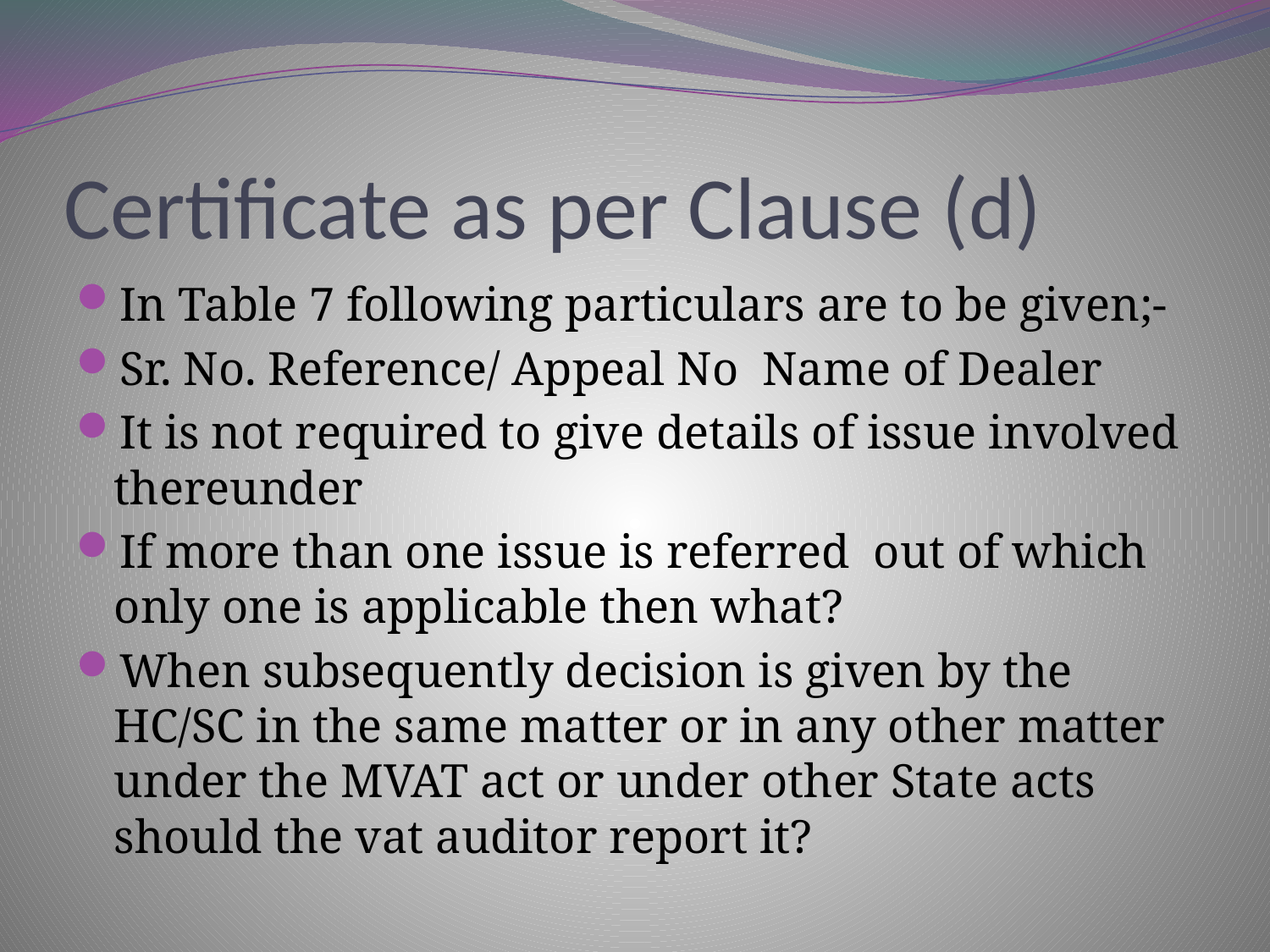

# Certificate as per Clause (d)
In Table 7 following particulars are to be given;-
Sr. No. Reference/ Appeal No  Name of Dealer
It is not required to give details of issue involved thereunder
If more than one issue is referred  out of which only one is applicable then what?
When subsequently decision is given by the HC/SC in the same matter or in any other matter under the MVAT act or under other State acts should the vat auditor report it?